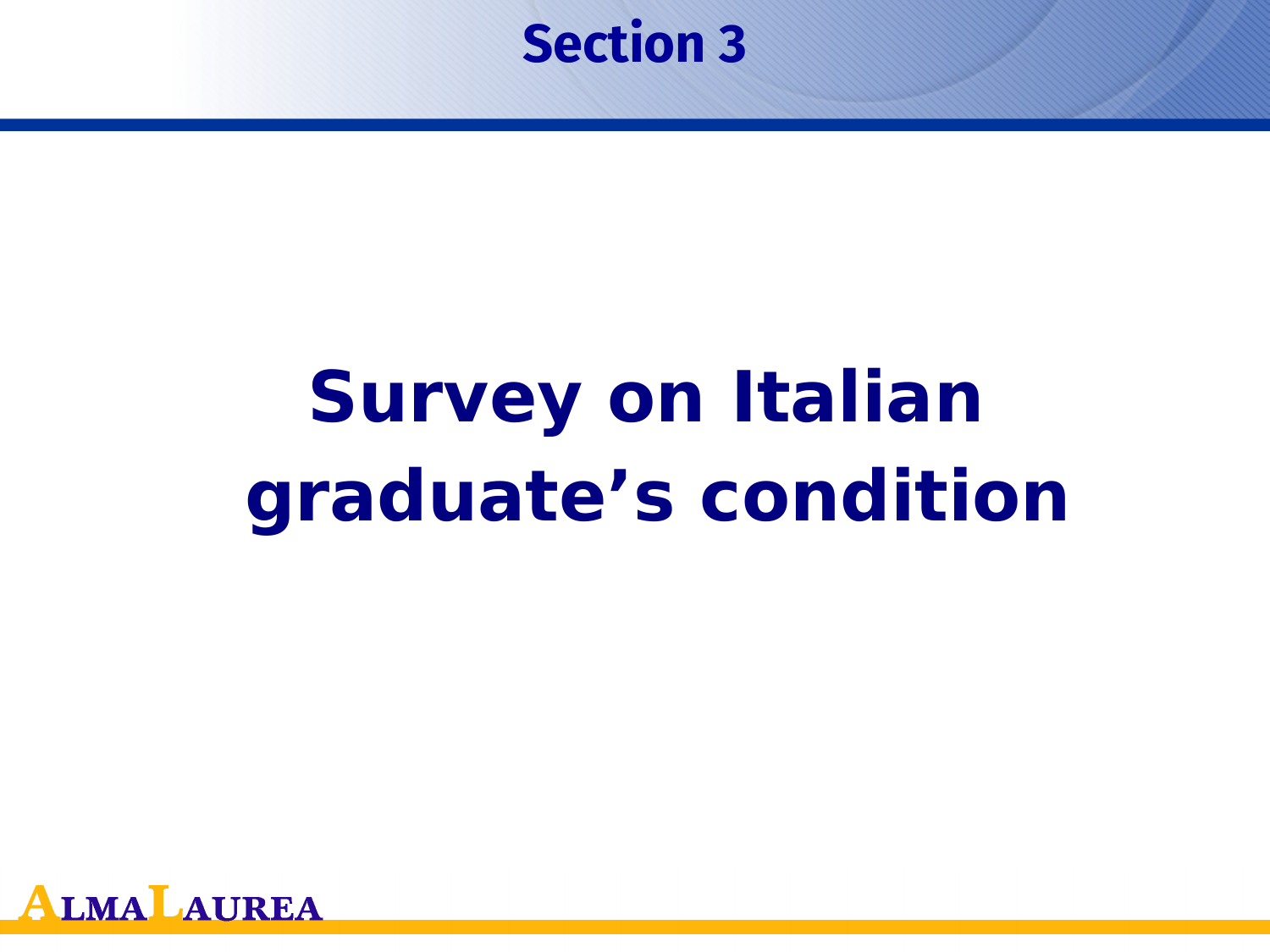

# Section 3
Survey on Italian
graduate’s condition